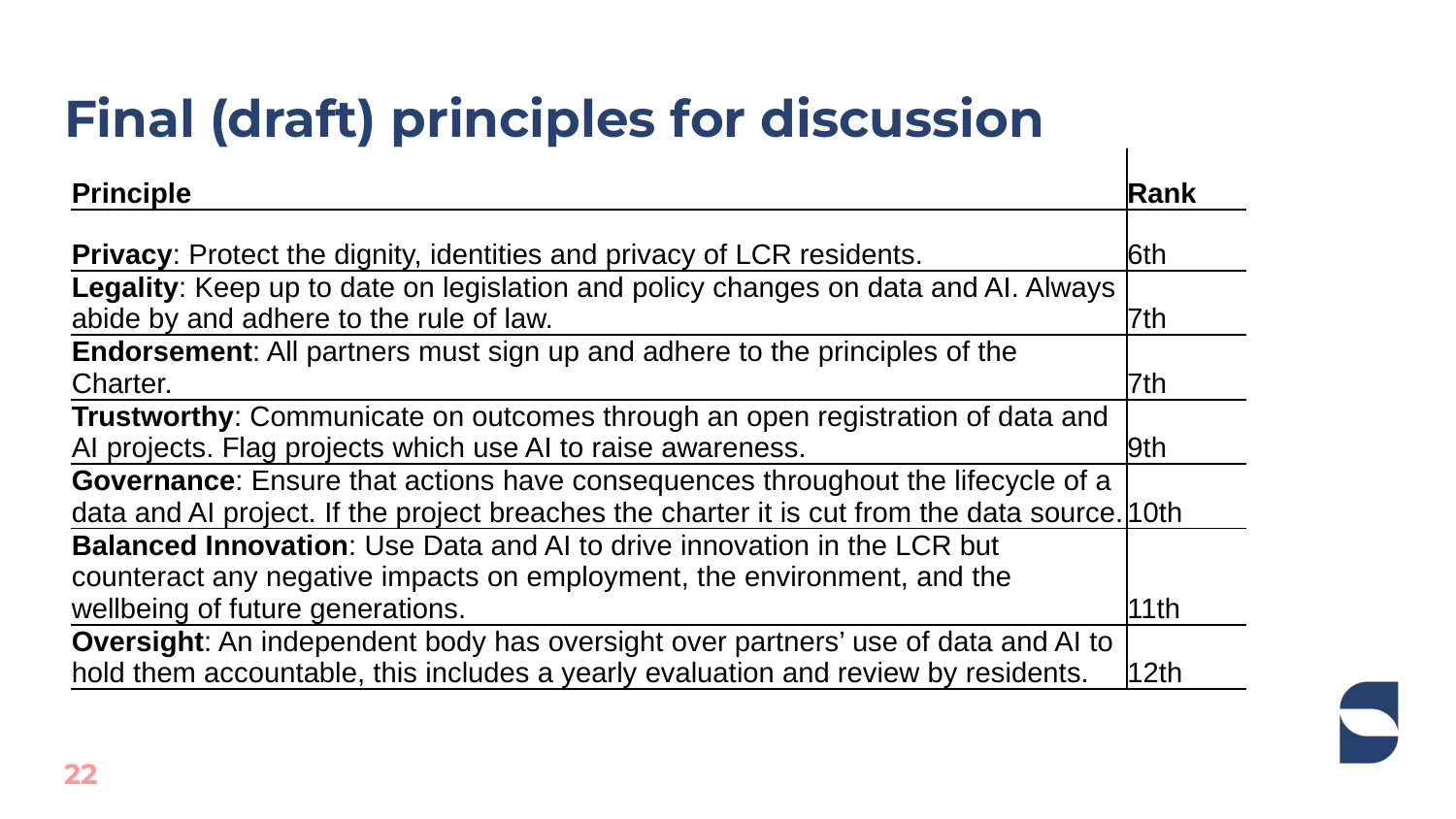

# Final (draft) principles for discussion
| Principle | Rank |
| --- | --- |
| Privacy: Protect the dignity, identities and privacy of LCR residents. | 6th |
| Legality: Keep up to date on legislation and policy changes on data and AI. Always abide by and adhere to the rule of law. | 7th |
| Endorsement: All partners must sign up and adhere to the principles of the Charter. | 7th |
| Trustworthy: Communicate on outcomes through an open registration of data and AI projects. Flag projects which use AI to raise awareness. | 9th |
| Governance: Ensure that actions have consequences throughout the lifecycle of a data and AI project. If the project breaches the charter it is cut from the data source. | 10th |
| Balanced Innovation: Use Data and AI to drive innovation in the LCR but counteract any negative impacts on employment, the environment, and the wellbeing of future generations. | 11th |
| Oversight: An independent body has oversight over partners’ use of data and AI to hold them accountable, this includes a yearly evaluation and review by residents. | 12th |
22